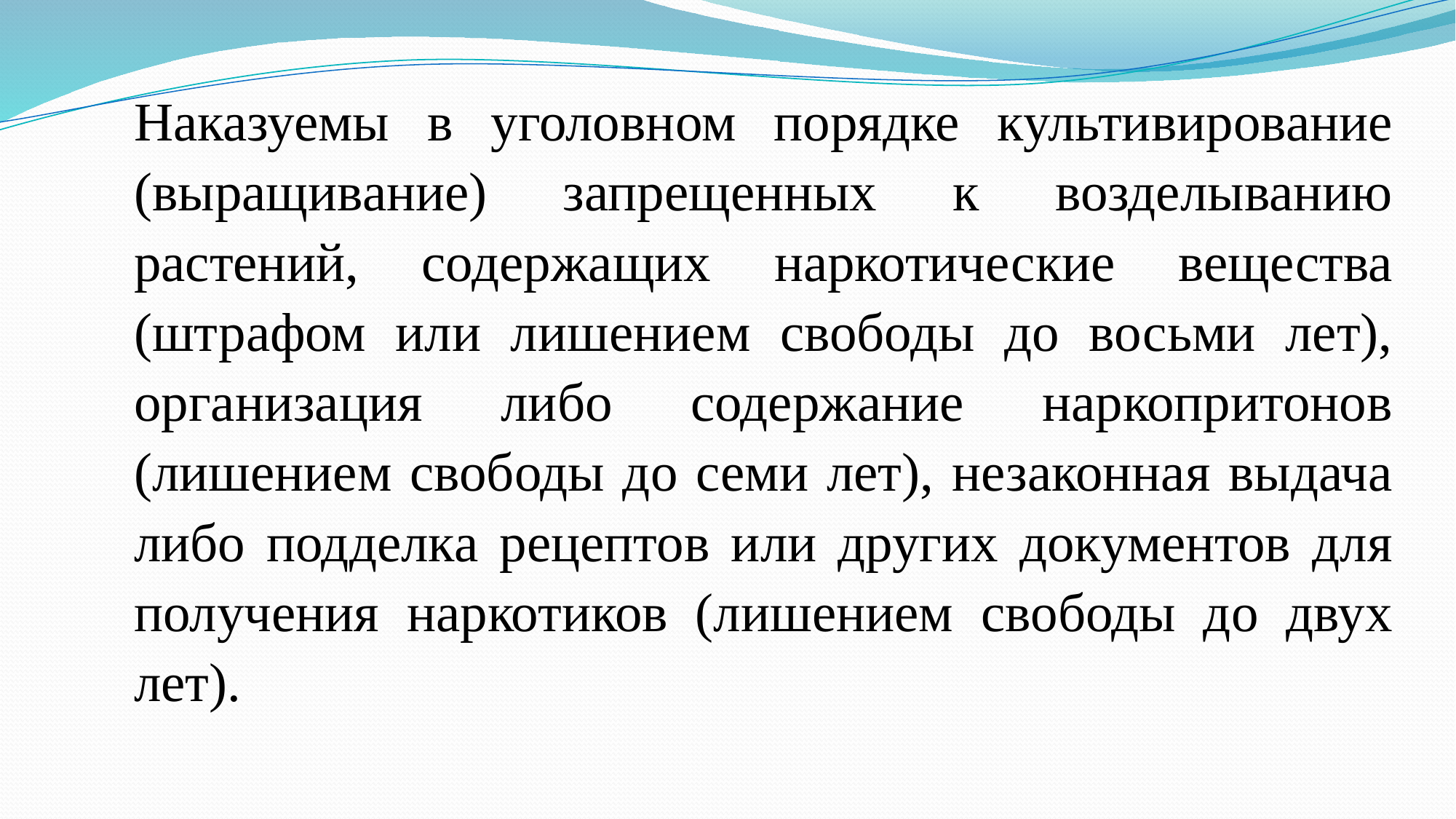

Наказуемы в уголовном порядке культивирование (выращивание) запрещенных к возделыванию растений, содержащих наркотические вещества (штрафом или лишением свободы до восьми лет), организация либо содержание наркопритонов (лишением свободы до семи лет), незаконная выдача либо подделка рецептов или других документов для получения наркотиков (лишением свободы до двух лет).